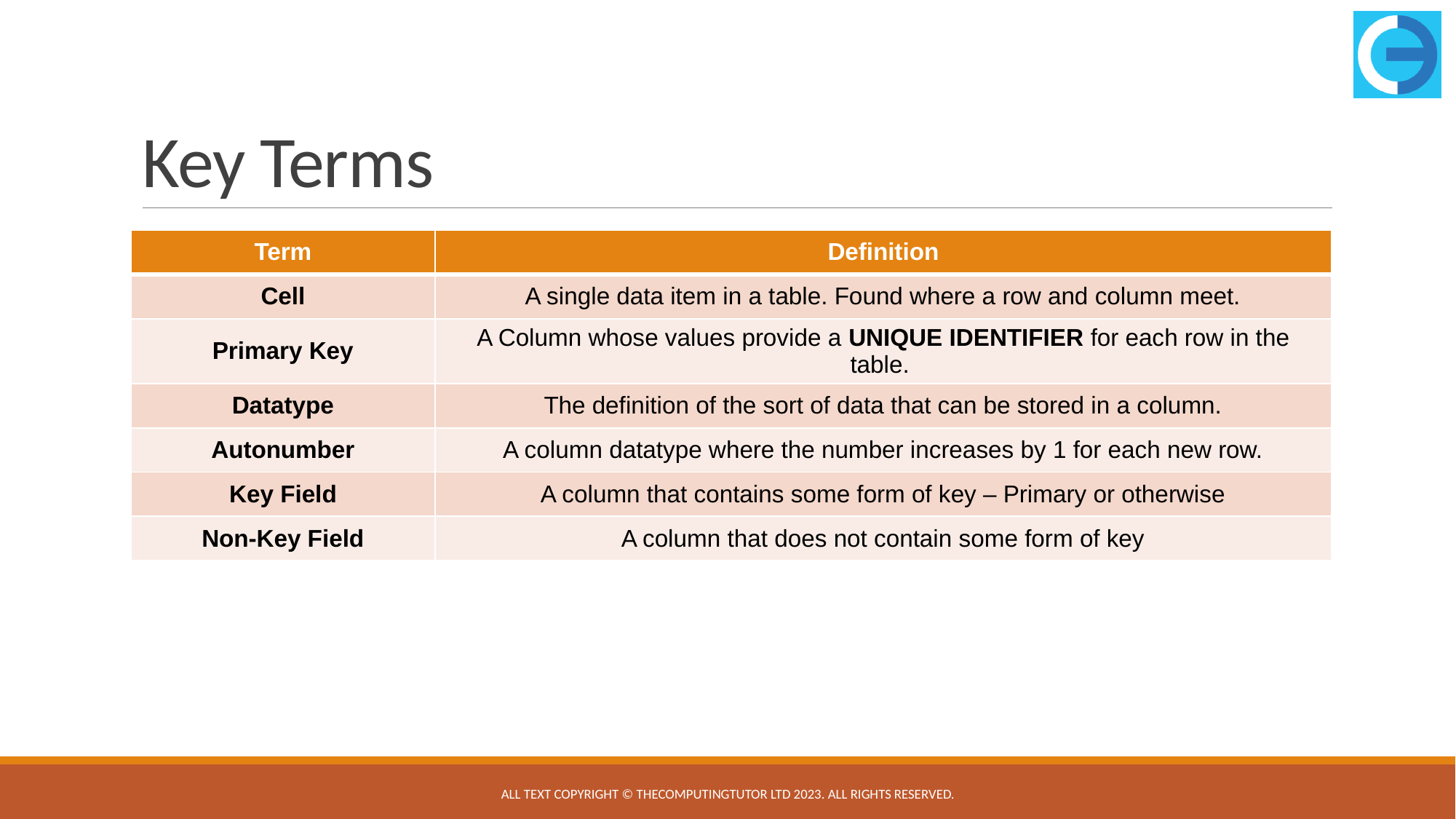

# Key Terms
| Term | Definition |
| --- | --- |
| Cell | A single data item in a table. Found where a row and column meet. |
| Primary Key | A Column whose values provide a UNIQUE IDENTIFIER for each row in the table. |
| Datatype | The definition of the sort of data that can be stored in a column. |
| Autonumber | A column datatype where the number increases by 1 for each new row. |
| Key Field | A column that contains some form of key – Primary or otherwise |
| Non-Key Field | A column that does not contain some form of key |
All text copyright © TheComputingTutor Ltd 2023. All rights Reserved.